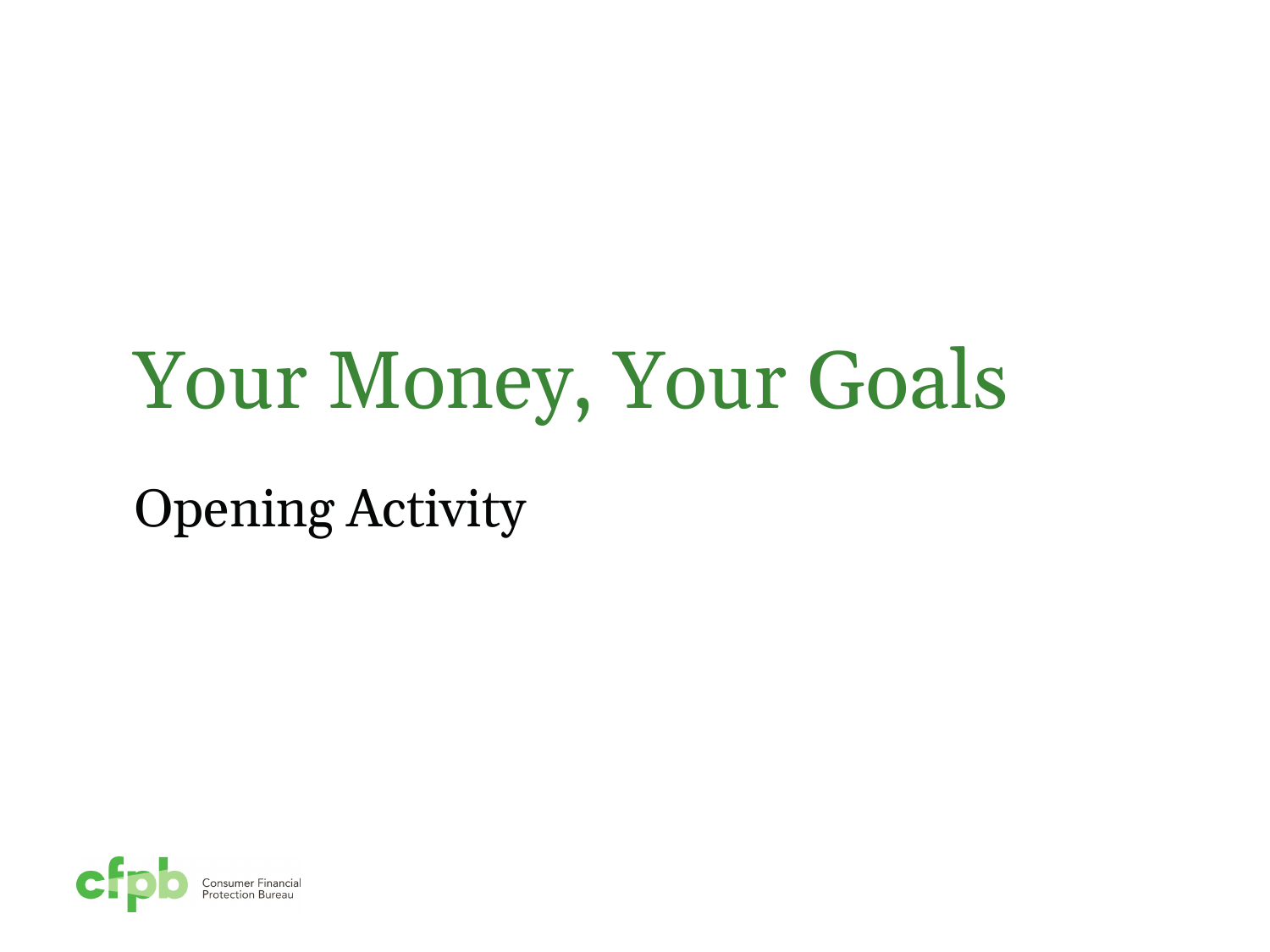

# Your Money, Your Goals
Opening Activity